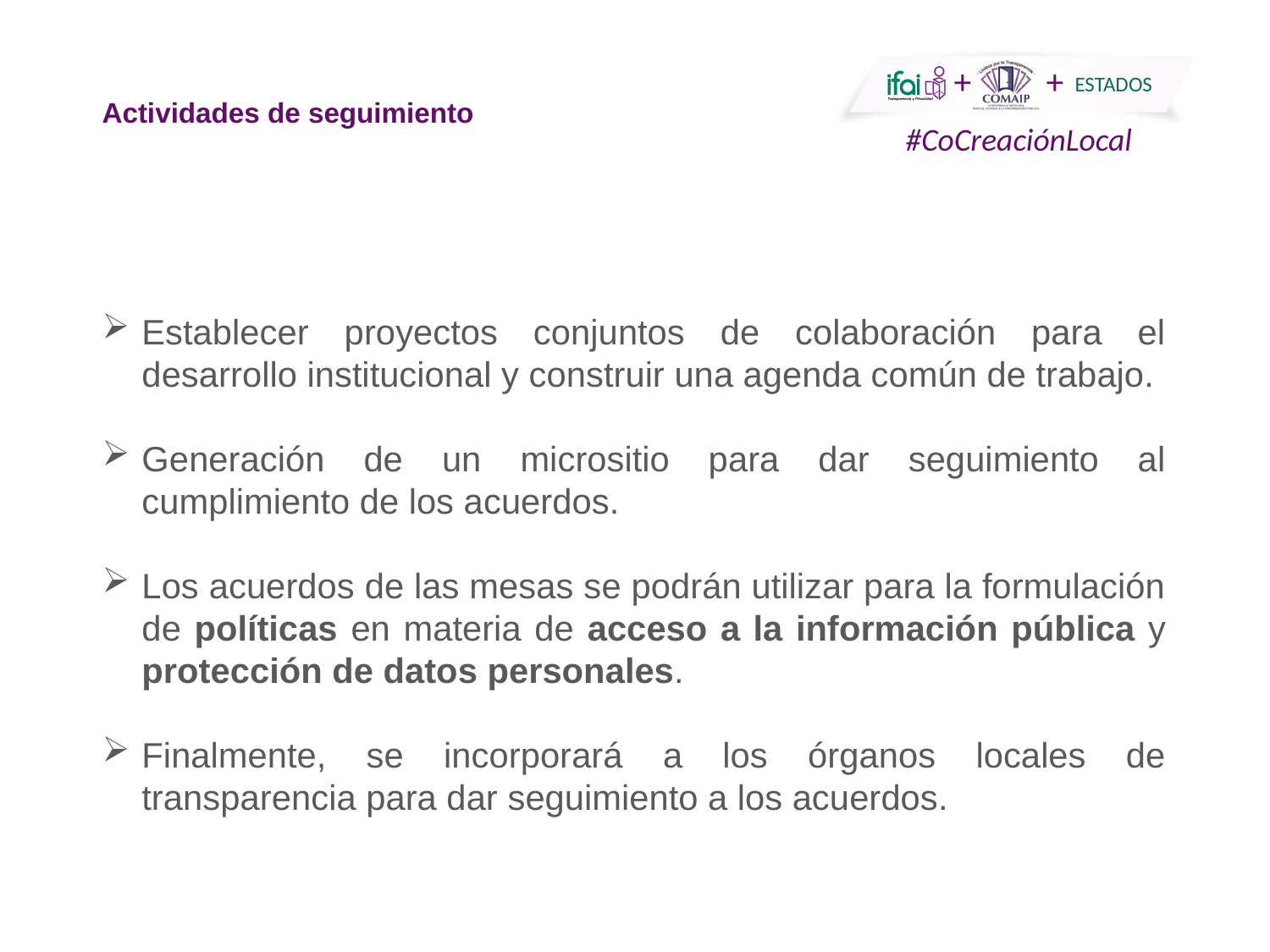

Actividades de seguimiento

Establecer proyectos conjuntos de colaboración para el desarrollo institucional y construir una agenda común de trabajo.

Generación de un micrositio para dar seguimiento al cumplimiento de los acuerdos.

Los acuerdos de las mesas se podrán utilizar para la formulación de políticas en materia de acceso a la información pública y protección de datos personales.

Finalmente, se incorporará a los órganos locales de transparencia para dar seguimiento a los acuerdos.